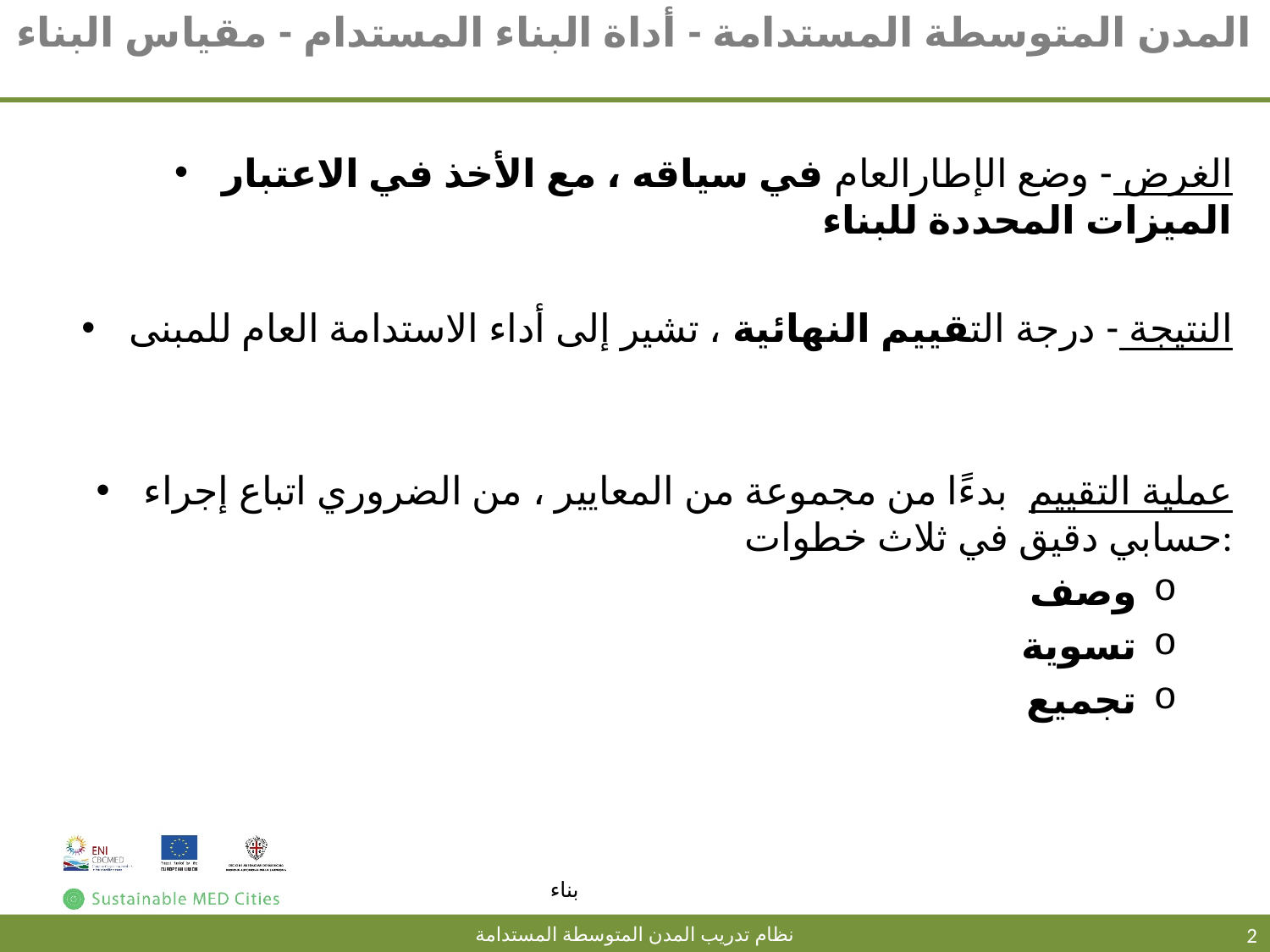

# المدن المتوسطة المستدامة - أداة البناء المستدام - مقياس البناء
الغرض - وضع الإطارالعام في سياقه ، مع الأخذ في الاعتبار الميزات المحددة للبناء

النتيجة - درجة التقييم النهائية ، تشير إلى أداء الاستدامة العام للمبنى

عملية التقييم  بدءًا من مجموعة من المعايير ، من الضروري اتباع إجراء حسابي دقيق في ثلاث خطوات:
وصف
تسوية
تجميع

2